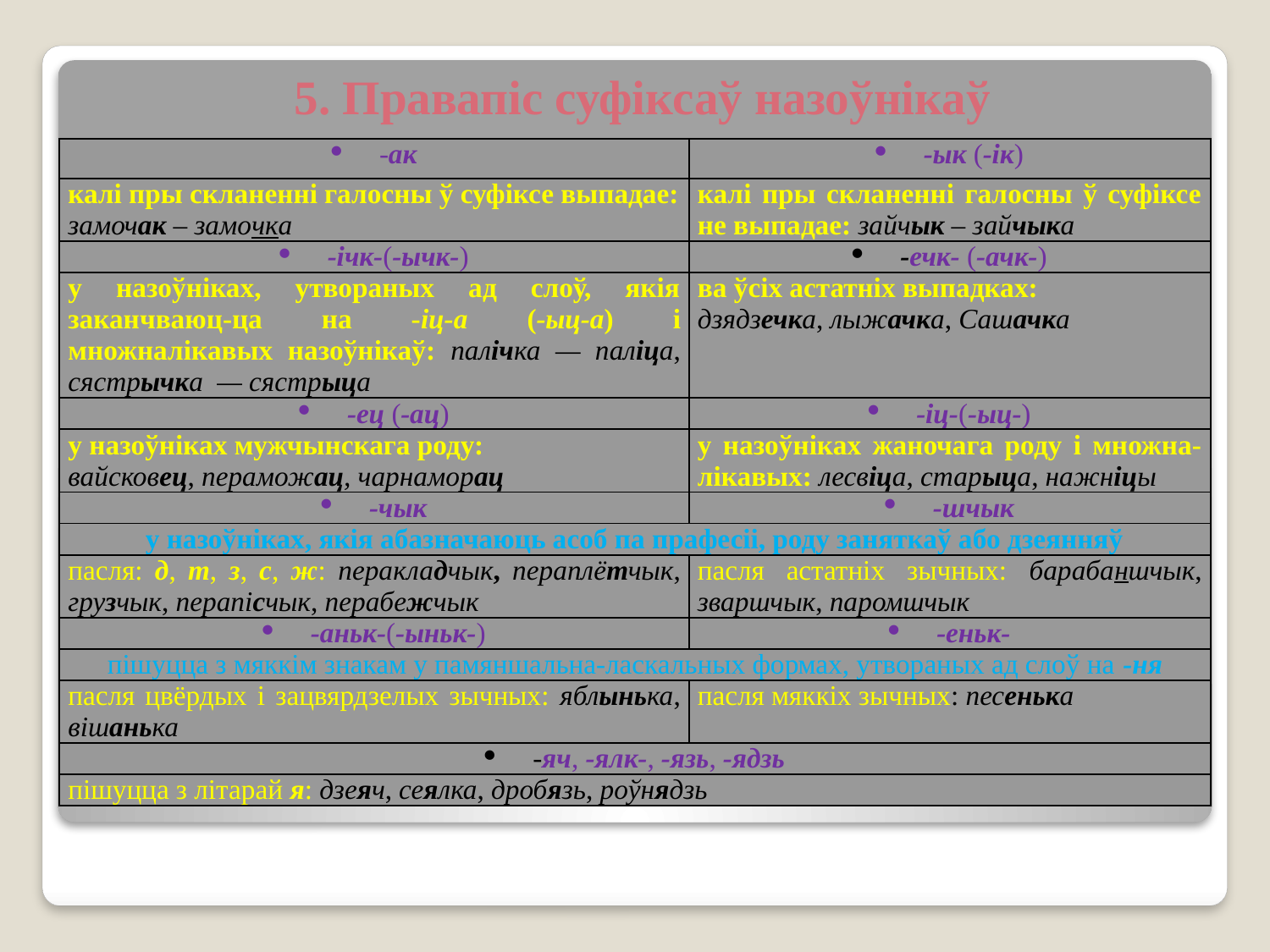

# 5. Правапіс суфіксаў назоўнікаў
| -ак | -ык (-ік) |
| --- | --- |
| калі пры скланенні галосны ў суфіксе выпадае: замочак – замочка | калі пры скланенні галосны ў суфіксе не выпадае: зайчык – зайчыка |
| -ічк-(-ычк-) | -ечк- (-ачк-) |
| у назоўніках, утвораных ад слоў, якія заканчваюц-ца на -іц-а (-ыц-а) і множналікавых назоўнікаў: палічка — паліца, сястрычка — сястрыца | ва ўсіх астатніх выпадках: дзядзечка, лыжачка, Сашачка |
| -ец (-ац) | -іц-(-ыц-) |
| у назоўніках мужчынскага роду: вайсковец, пераможац, чарнаморац | у назоўніках жаночага роду і множна-лікавых: лесвіца, старыца, нажніцы |
| -чык | -шчык |
| у назоўніках, якія абазначаюць асоб па прафесіі, роду заняткаў або дзеянняў |  |
| пасля: д, т, з, с, ж: перакладчык, пераплётчык, грузчык, перапісчык, перабежчык | пасля астатніх зычных: барабаншчык, зваршчык, паромшчык |
| -аньк-(-ыньк-) | -еньк- |
| пішуцца з мяккім знакам у памяншальна-ласкальных формах, утвораных ад слоў на -ня |  |
| пасля цвёрдых і зацвярдзелых зычных: яблынька, вішанька | пасля мяккіх зычных: песенька |
| -яч, -ялк-, -язь, -ядзь |  |
| пішуцца з літарай я: дзеяч, сеялка, дробязь, роўнядзь |  |